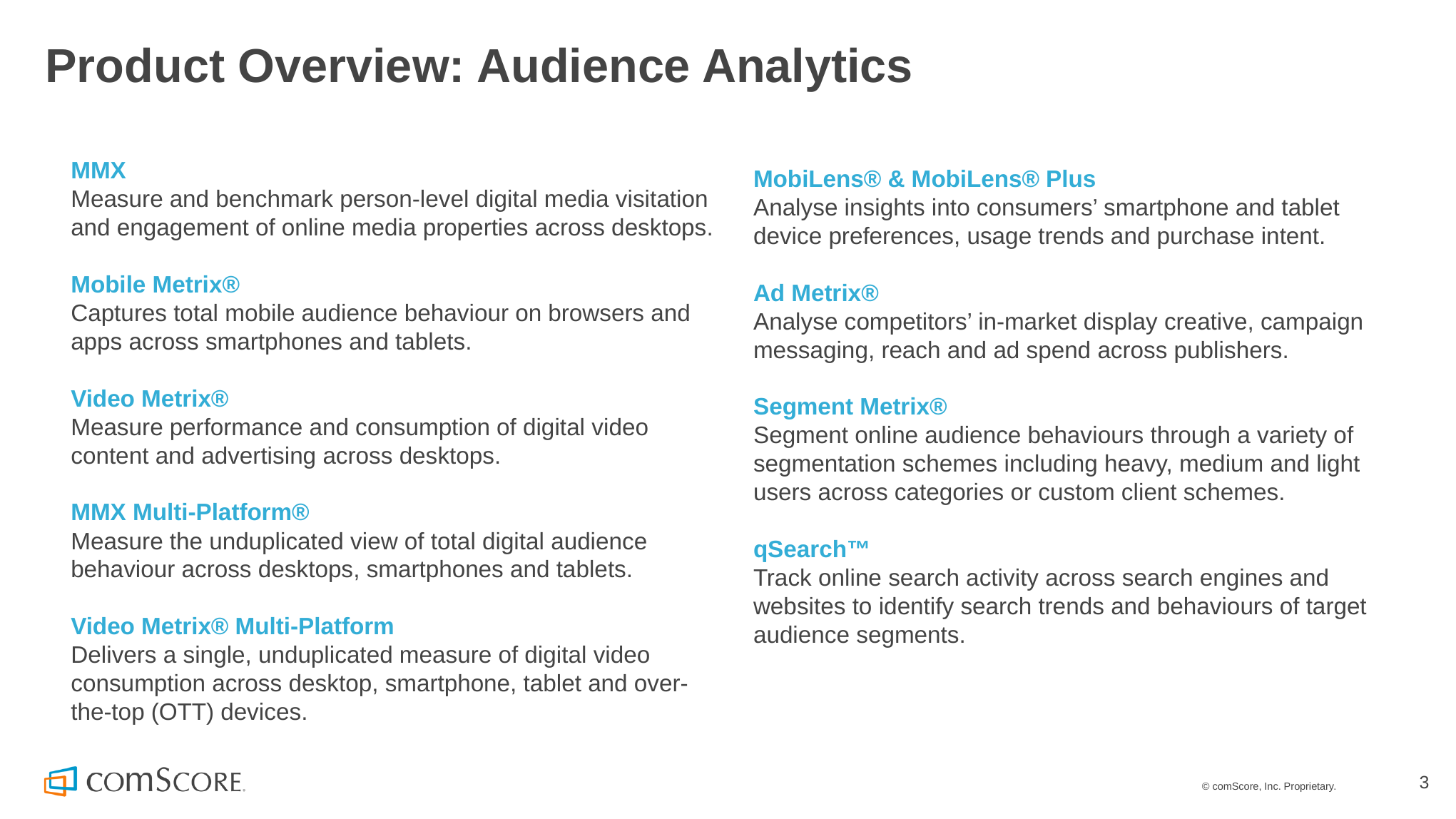

# Product Overview: Audience Analytics

MobiLens® & MobiLens® Plus
Analyse insights into consumers’ smartphone and tablet device preferences, usage trends and purchase intent.
Ad Metrix®
Analyse competitors’ in-market display creative, campaign messaging, reach and ad spend across publishers.

Segment Metrix®
Segment online audience behaviours through a variety of segmentation schemes including heavy, medium and light users across categories or custom client schemes.

qSearch™
Track online search activity across search engines and websites to identify search trends and behaviours of target audience segments.

MMX
Measure and benchmark person-level digital media visitation and engagement of online media properties across desktops.
Mobile Metrix®
Captures total mobile audience behaviour on browsers and apps across smartphones and tablets.

Video Metrix®
Measure performance and consumption of digital video content and advertising across desktops.
MMX Multi-Platform®
Measure the unduplicated view of total digital audience behaviour across desktops, smartphones and tablets.
Video Metrix® Multi-Platform
Delivers a single, unduplicated measure of digital video consumption across desktop, smartphone, tablet and over-the-top (OTT) devices.